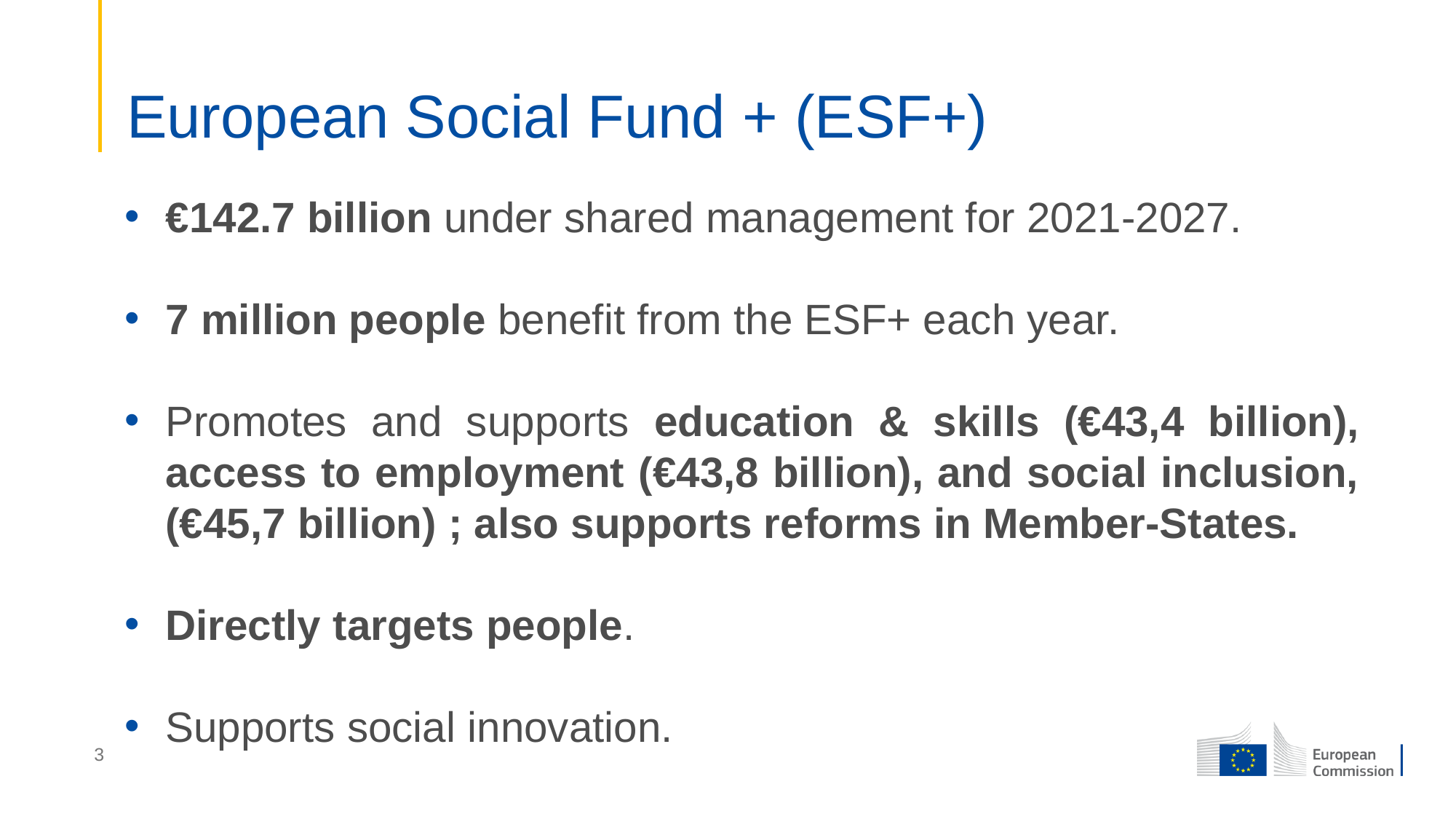

# European Social Fund + (ESF+)
€142.7 billion under shared management for 2021-2027.

7 million people benefit from the ESF+ each year.

Promotes and supports education & skills (€43,4 billion), access to employment (€43,8 billion), and social inclusion, (€45,7 billion) ; also supports reforms in Member-States.

Directly targets people.

Supports social innovation.

3